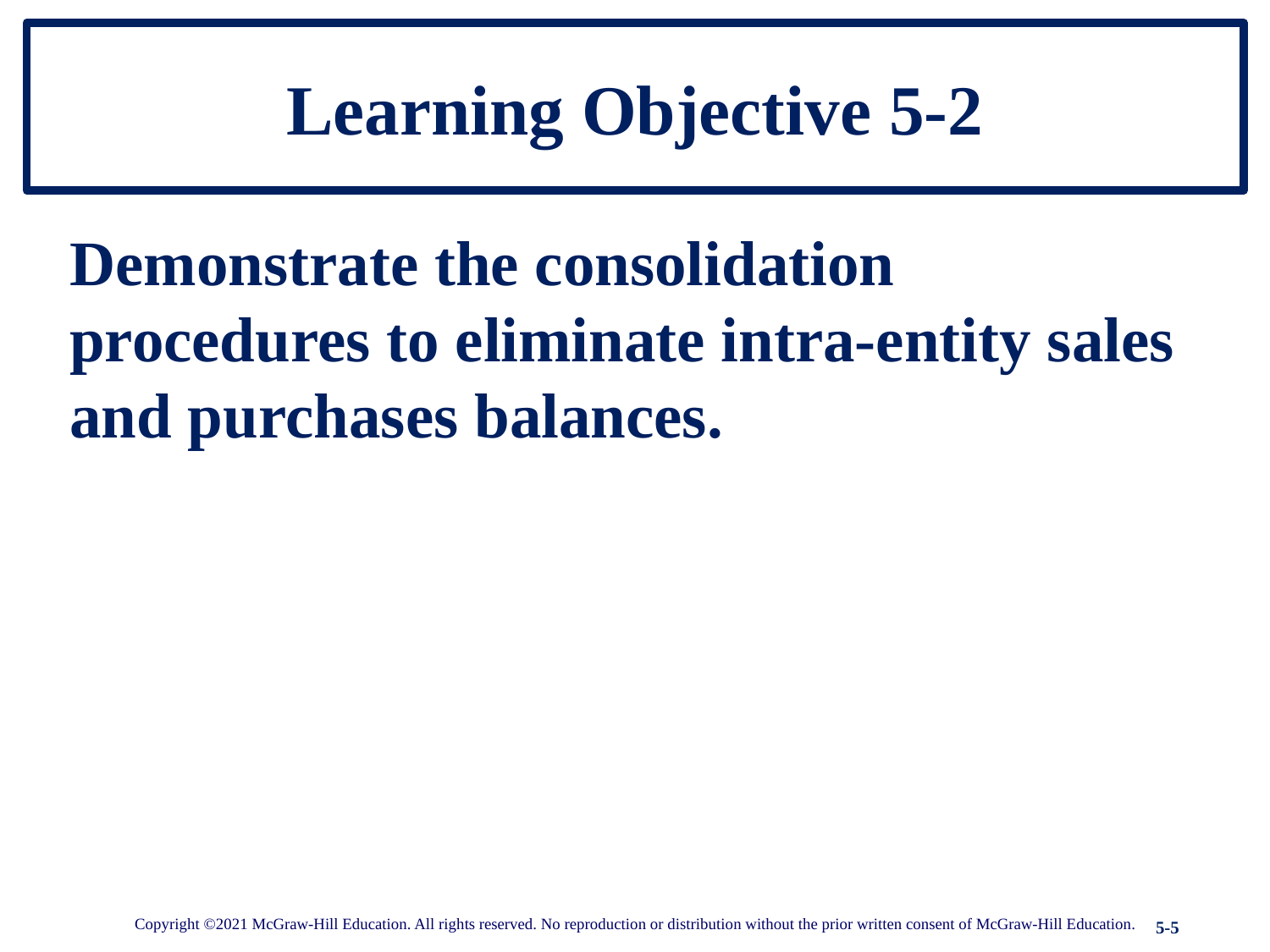

# Learning Objective 5-2
Demonstrate the consolidation procedures to eliminate intra-entity sales and purchases balances.
Copyright ©2021 McGraw-Hill Education. All rights reserved. No reproduction or distribution without the prior written consent of McGraw-Hill Education.
5-5